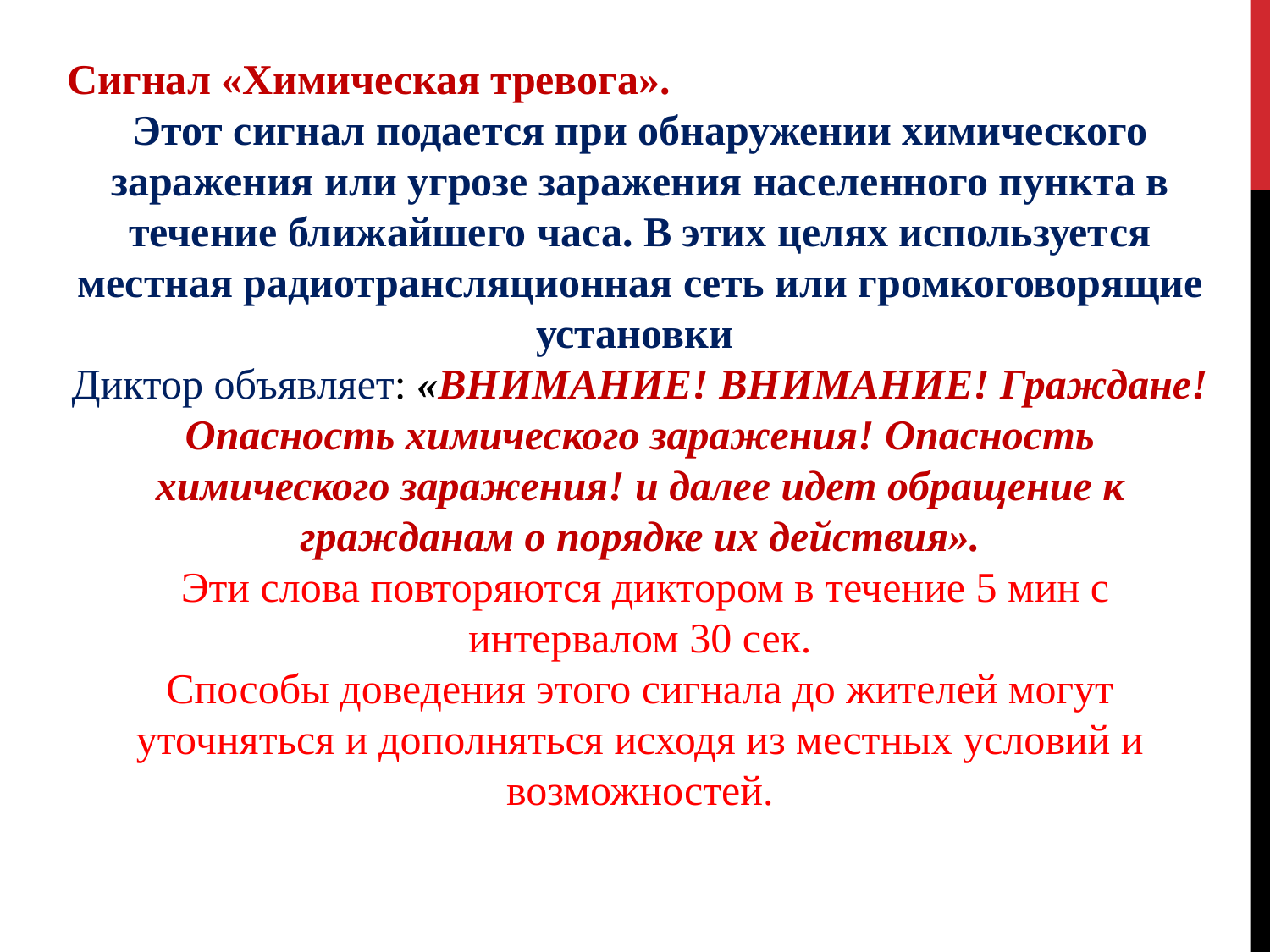

Сигнал «Химическая тревога».
Этот сигнал подается при обнаружении химического заражения или угрозе заражения населенного пункта в течение ближайшего часа. В этих целях используется местная радиотрансляционная сеть или громкоговорящие установки
Диктор объявляет: «ВНИМАНИЕ! ВНИМАНИЕ! Граждане! Опасность химического заражения! Опасность химического заражения! и далее идет обращение к гражданам о порядке их действия».
 Эти слова повторяются диктором в течение 5 мин с интервалом 30 сек.
Способы доведения этого сигнала до жителей могут уточняться и дополняться исходя из местных условий и возможностей.